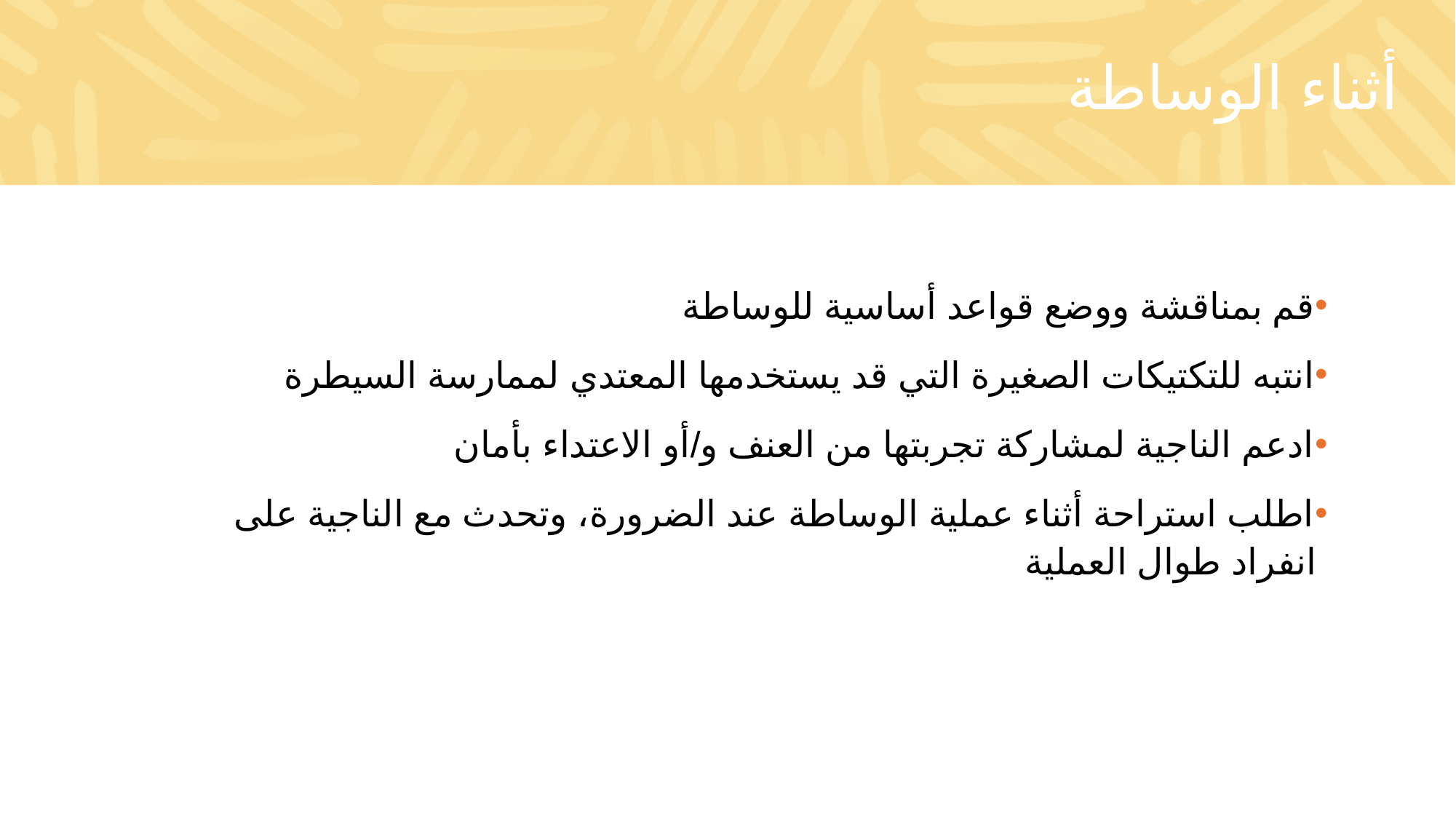

# أثناء الوساطة
قم بمناقشة ووضع قواعد أساسية للوساطة
انتبه للتكتيكات الصغيرة التي قد يستخدمها المعتدي لممارسة السيطرة
ادعم الناجية لمشاركة تجربتها من العنف و/أو الاعتداء بأمان
اطلب استراحة أثناء عملية الوساطة عند الضرورة، وتحدث مع الناجية على انفراد طوال العملية